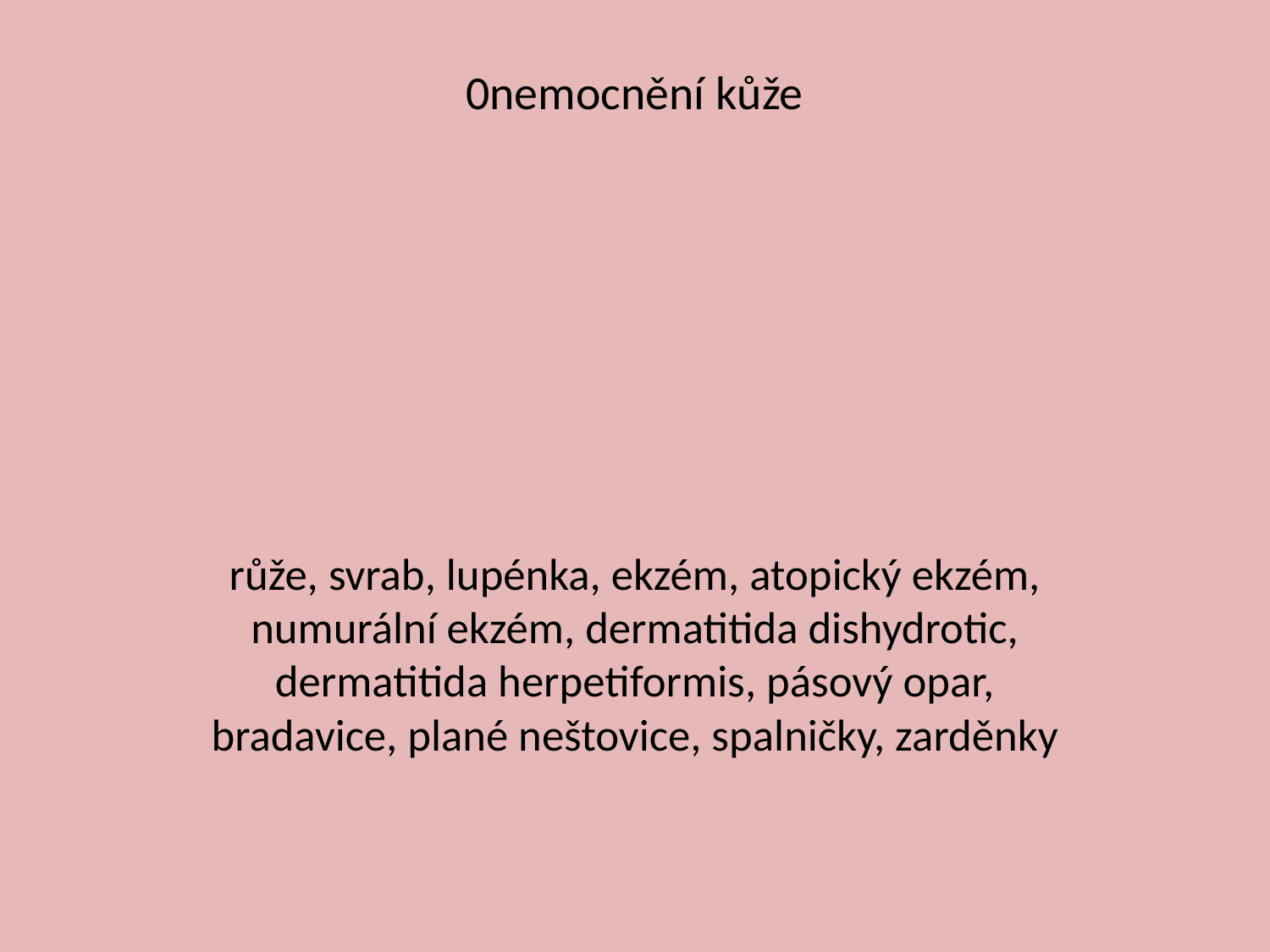

# 0nemocnění kůže
růže, svrab, lupénka, ekzém, atopický ekzém, numurální ekzém, dermatitida dishydrotic, dermatitida herpetiformis, pásový opar, bradavice, plané neštovice, spalničky, zarděnky